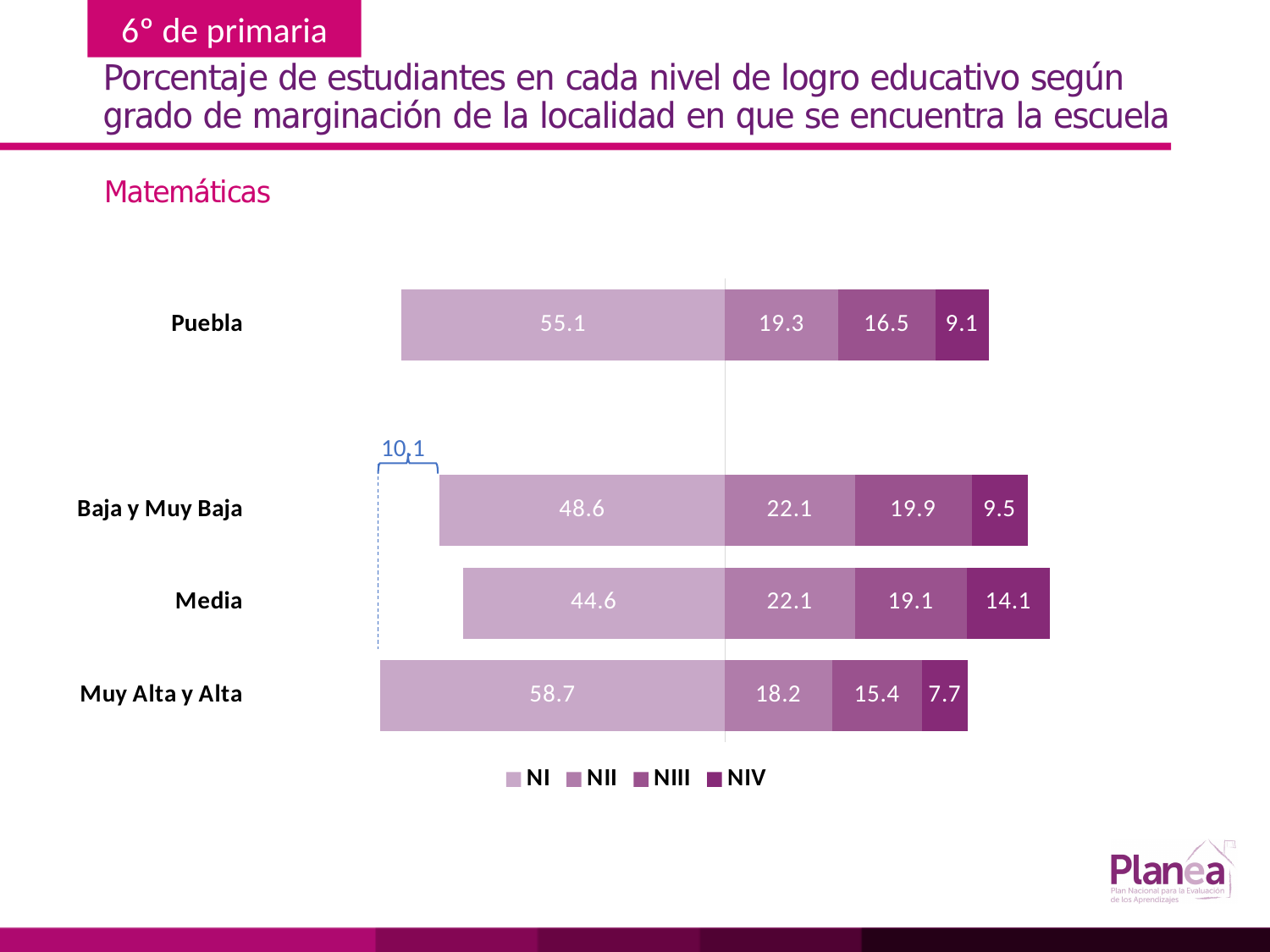

# Porcentaje de estudiantes en cada nivel de logro educativo según grado de marginación de la localidad en que se encuentra la escuela

Matemáticas

### Chart

| Category |  |  |  |  |
|---|---|---|---|---|
| Muy Alta y Alta | -58.7 | 18.2 | 15.4 | 7.7 |
| Media | -44.6 | 22.1 | 19.1 | 14.1 |
| Baja y Muy Baja | -48.6 | 22.1 | 19.9 | 9.5 |
|  | None | None | None | None |
| Puebla | -55.1 | 19.3 | 16.5 | 9.1 |
10.1